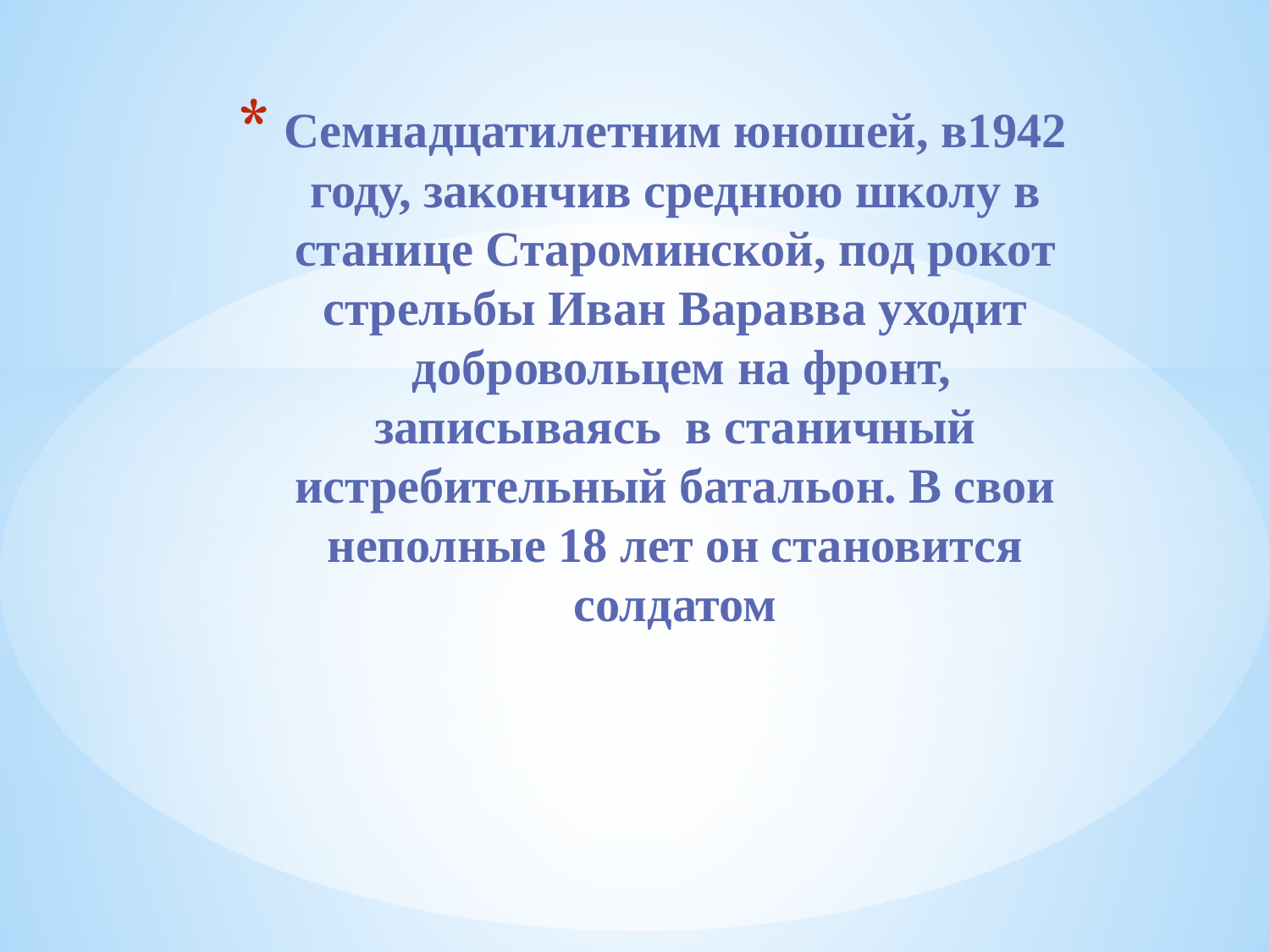

# Семнадцатилетним юношей, в1942 году, закончив среднюю школу в станице Староминской, под рокот стрельбы Иван Варавва уходит  добровольцем на фронт, записываясь  в станичный истребительный батальон. В свои неполные 18 лет он становится солдатом